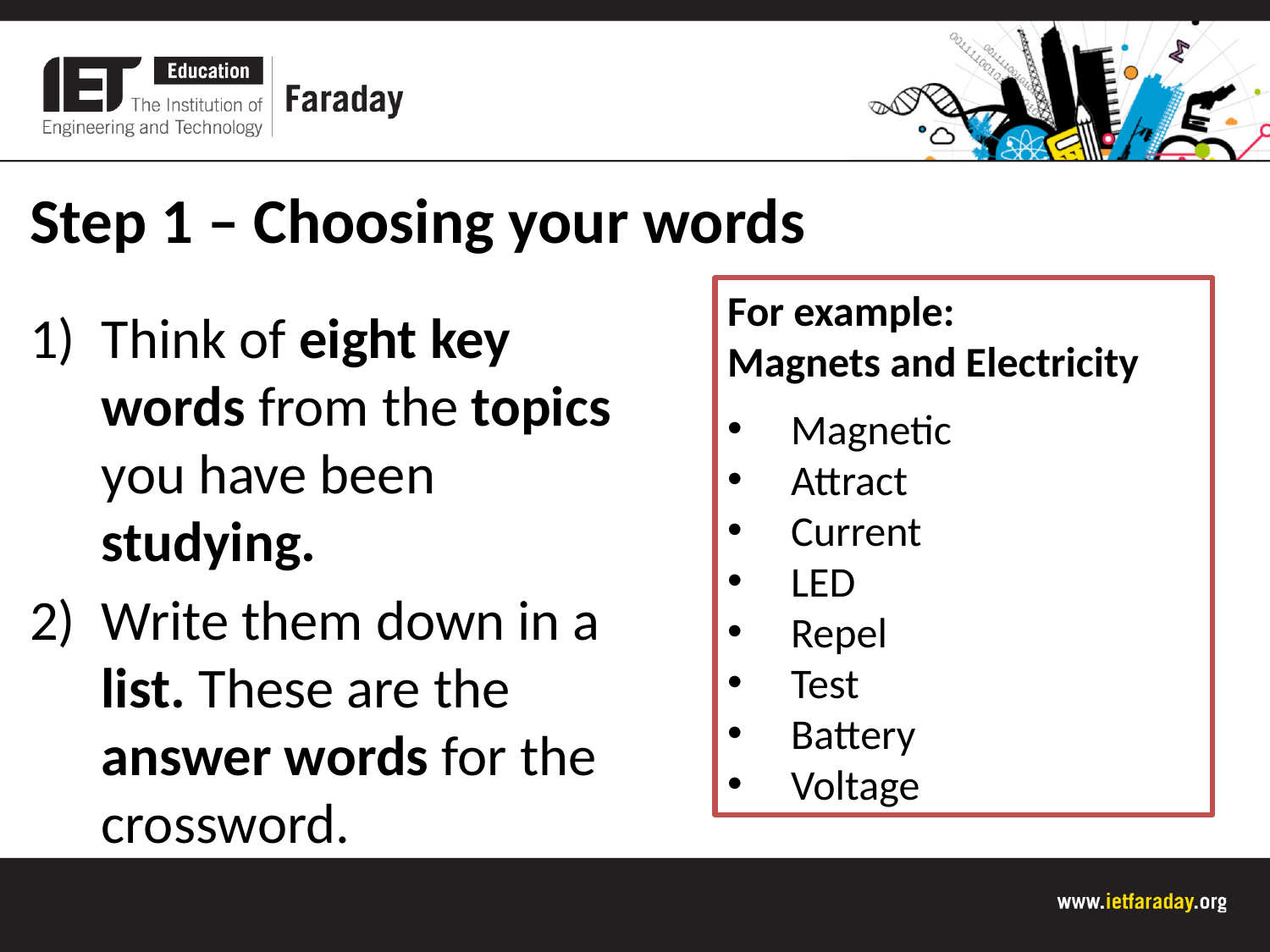

Step 1 – Choosing your words
For example:
Magnets and Electricity

Magnetic
Attract
Current
LED
Repel
Test
Battery
Voltage
Think of eight key words from the topics you have been studying.
Write them down in a list. These are the answer words for the crossword.